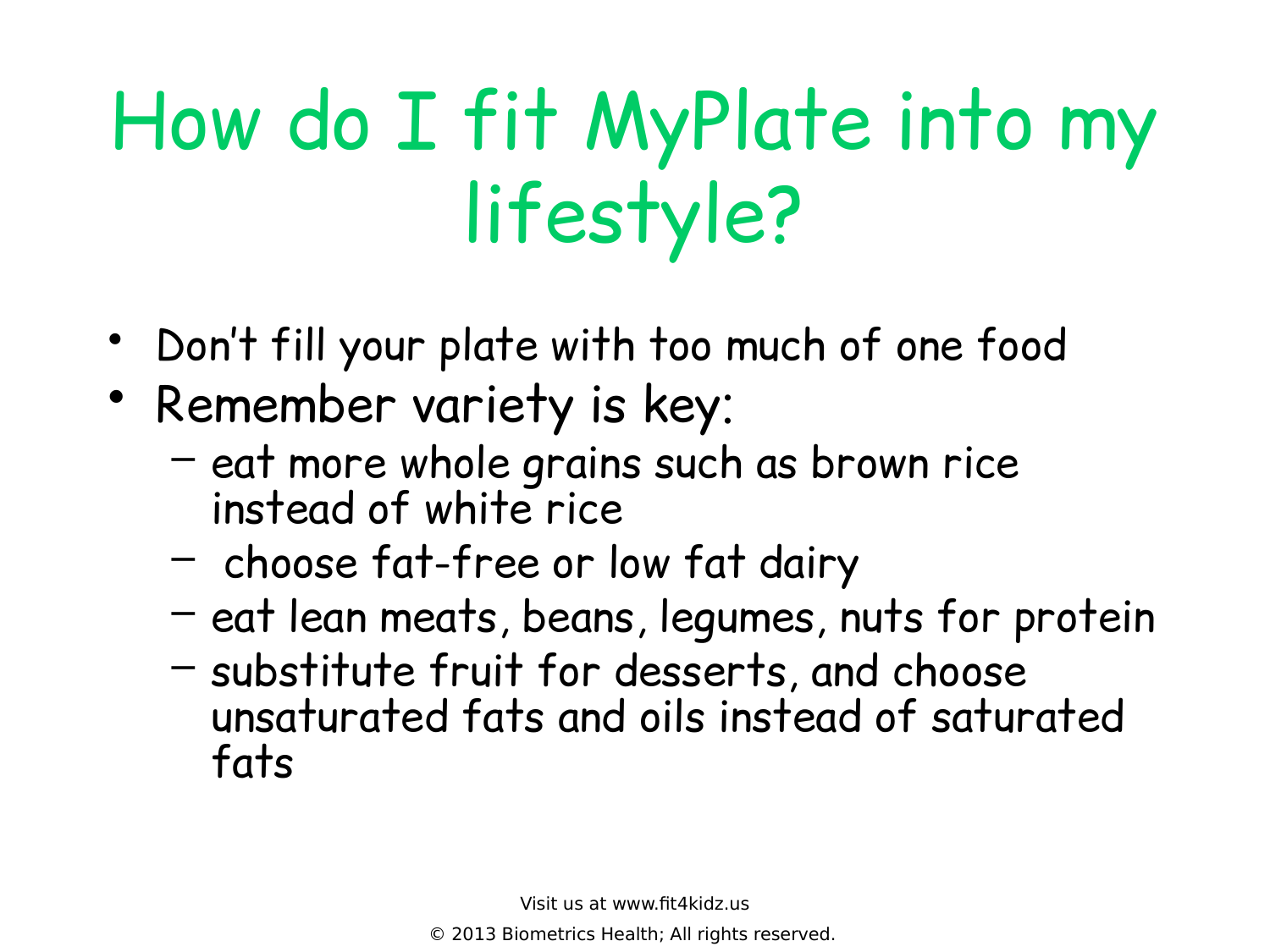

# How do I fit MyPlate into my lifestyle?
Don’t fill your plate with too much of one food
Remember variety is key:
eat more whole grains such as brown rice instead of white rice
 choose fat-free or low fat dairy
eat lean meats, beans, legumes, nuts for protein
substitute fruit for desserts, and choose unsaturated fats and oils instead of saturated fats

Visit us at www.fit4kidz.us
© 2013 Biometrics Health; All rights reserved.